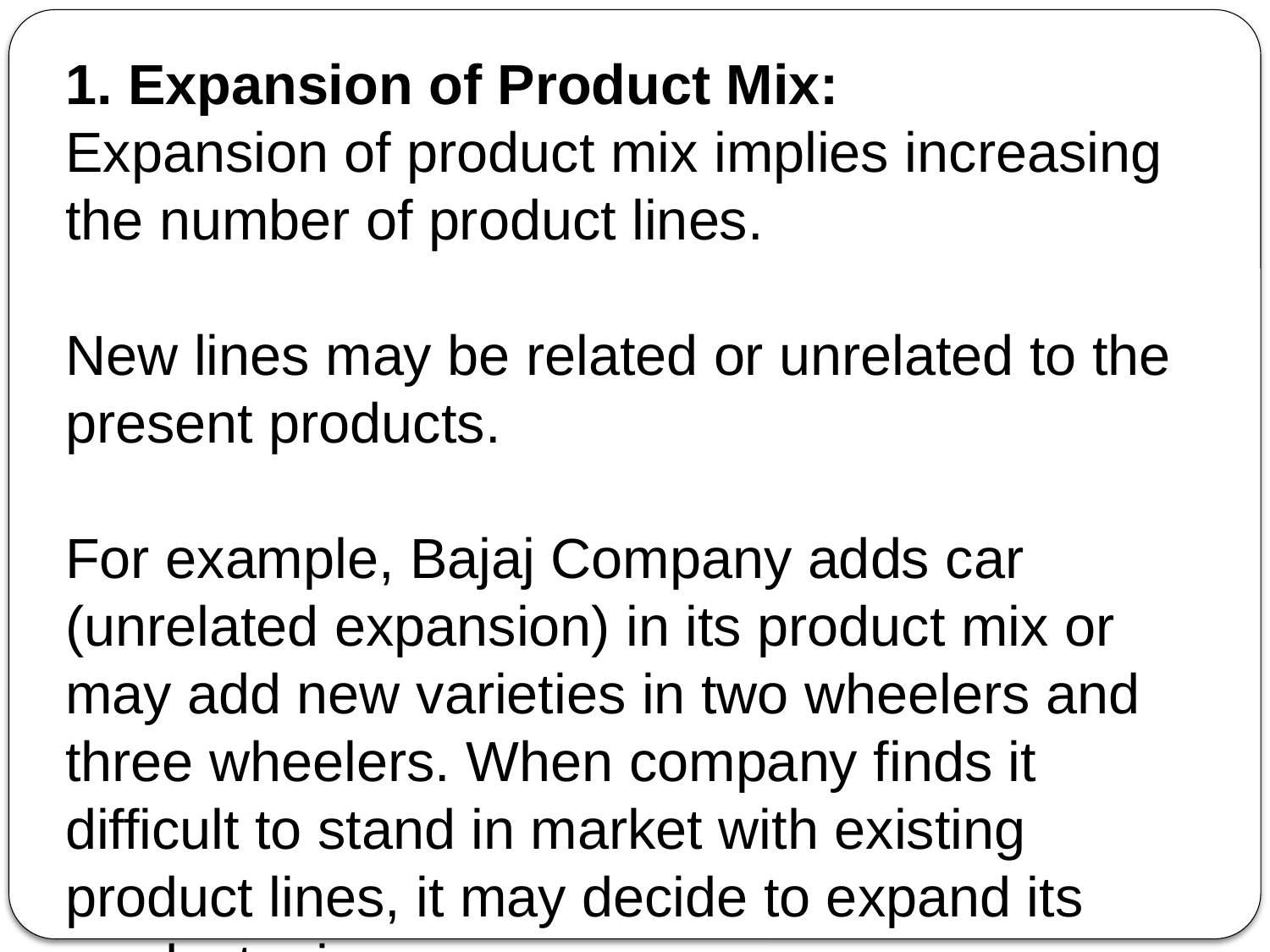

1. Expansion of Product Mix:
Expansion of product mix implies increasing the number of product lines.

New lines may be related or unrelated to the present products.

For example, Bajaj Company adds car (unrelated expansion) in its product mix or may add new varieties in two wheelers and three wheelers. When company finds it difficult to stand in market with existing product lines, it may decide to expand its product mix.